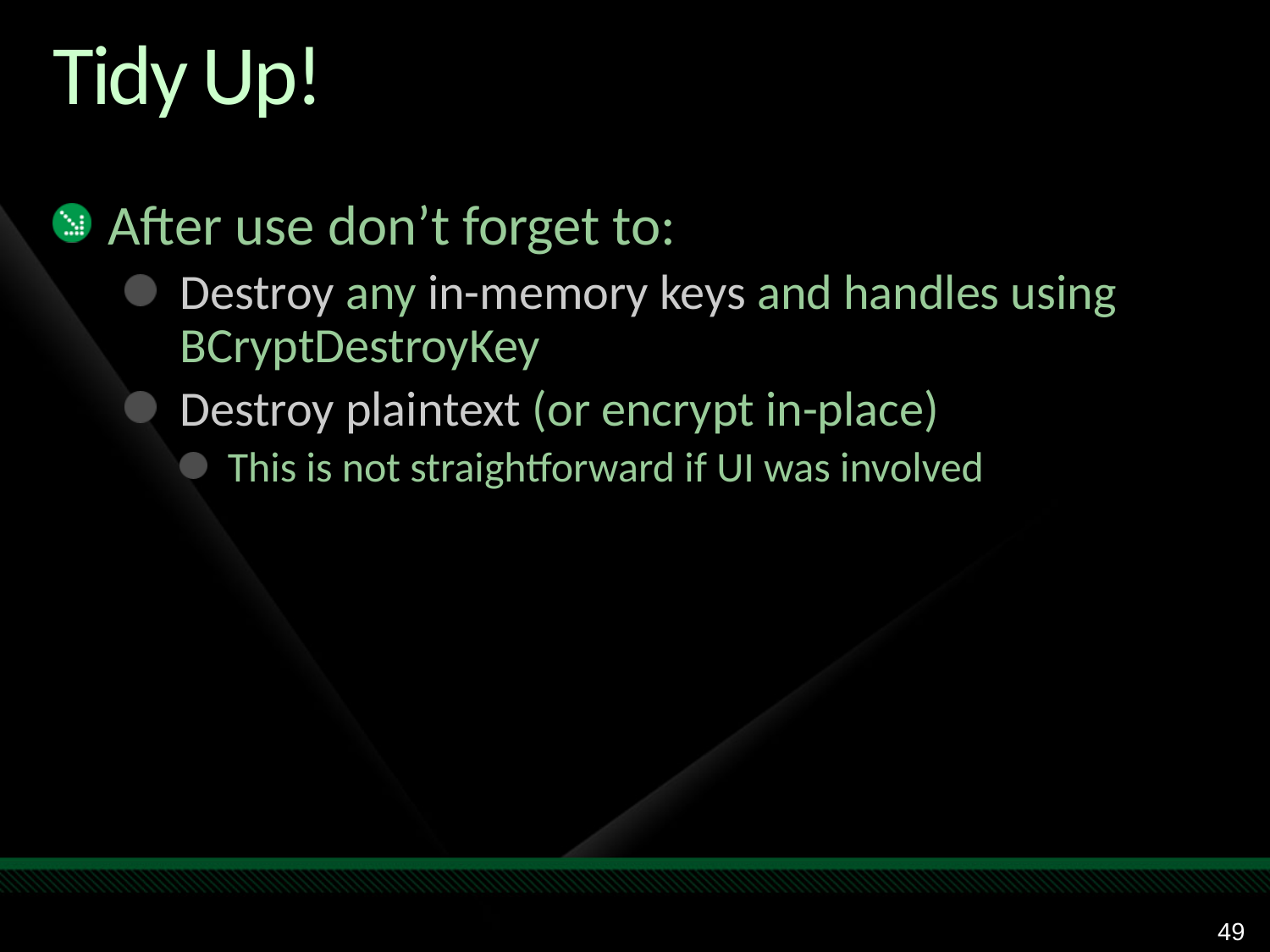

# Tidy Up!
After use don’t forget to:
Destroy any in-memory keys and handles using BCryptDestroyKey
Destroy plaintext (or encrypt in-place)
This is not straightforward if UI was involved